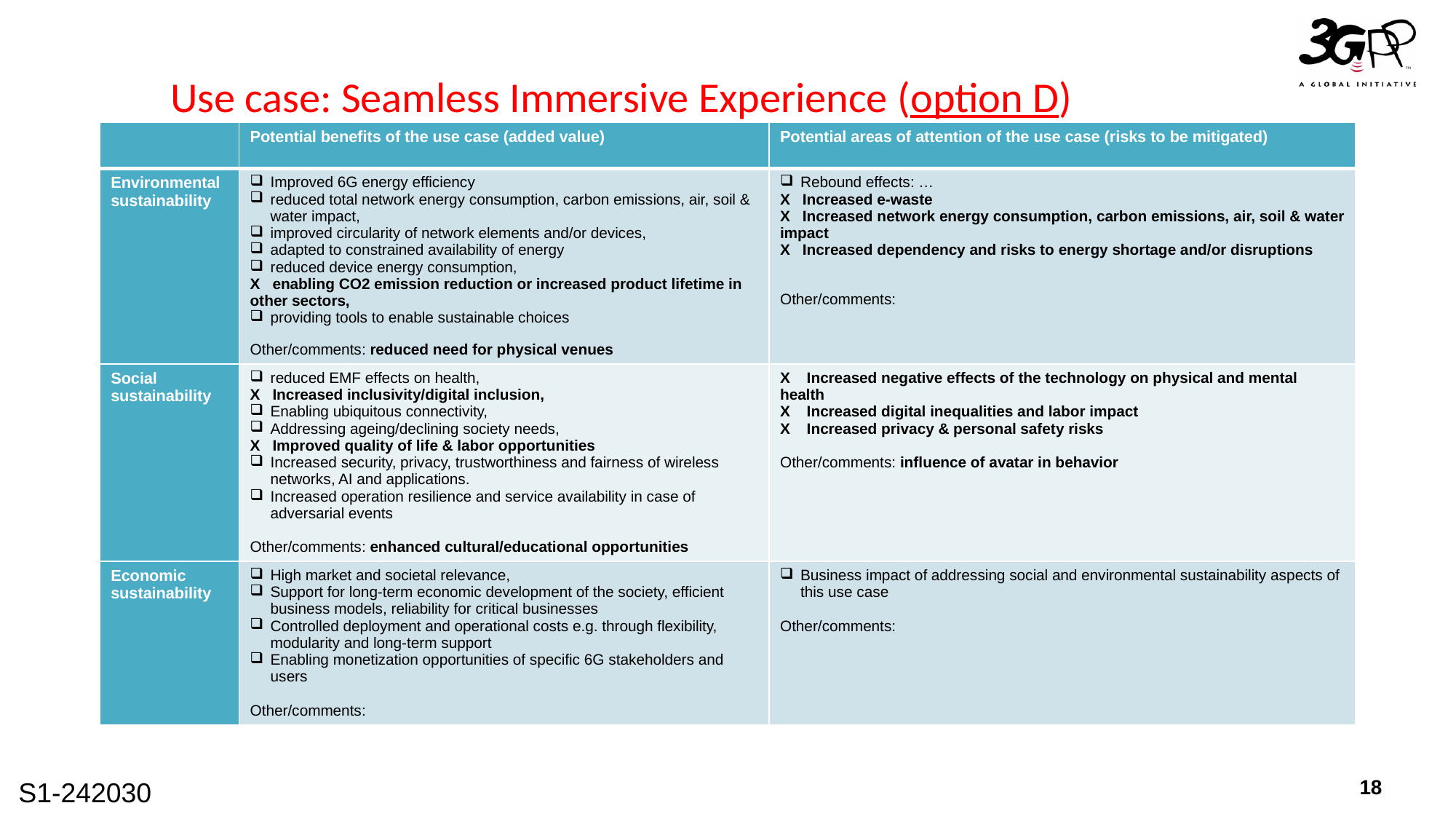

# Use case: Seamless Immersive Experience (option D)
|  | Potential benefits of the use case (added value) | Potential areas of attention of the use case (risks to be mitigated) |
| --- | --- | --- |
| Environmental sustainability | Improved 6G energy efficiency reduced total network energy consumption, carbon emissions, air, soil & water impact, improved circularity of network elements and/or devices, adapted to constrained availability of energy reduced device energy consumption, X enabling CO2 emission reduction or increased product lifetime in other sectors, providing tools to enable sustainable choices Other/comments: reduced need for physical venues | Rebound effects: … X Increased e-waste X Increased network energy consumption, carbon emissions, air, soil & water impact X Increased dependency and risks to energy shortage and/or disruptions Other/comments: |
| Social sustainability | reduced EMF effects on health, X Increased inclusivity/digital inclusion, Enabling ubiquitous connectivity, Addressing ageing/declining society needs, X Improved quality of life & labor opportunities Increased security, privacy, trustworthiness and fairness of wireless networks, AI and applications. Increased operation resilience and service availability in case of adversarial events Other/comments: enhanced cultural/educational opportunities | X Increased negative effects of the technology on physical and mental health X Increased digital inequalities and labor impact X Increased privacy & personal safety risks Other/comments: influence of avatar in behavior |
| Economic sustainability | High market and societal relevance, Support for long-term economic development of the society, efficient business models, reliability for critical businesses Controlled deployment and operational costs e.g. through flexibility, modularity and long-term support Enabling monetization opportunities of specific 6G stakeholders and users Other/comments: | Business impact of addressing social and environmental sustainability aspects of this use case Other/comments: |